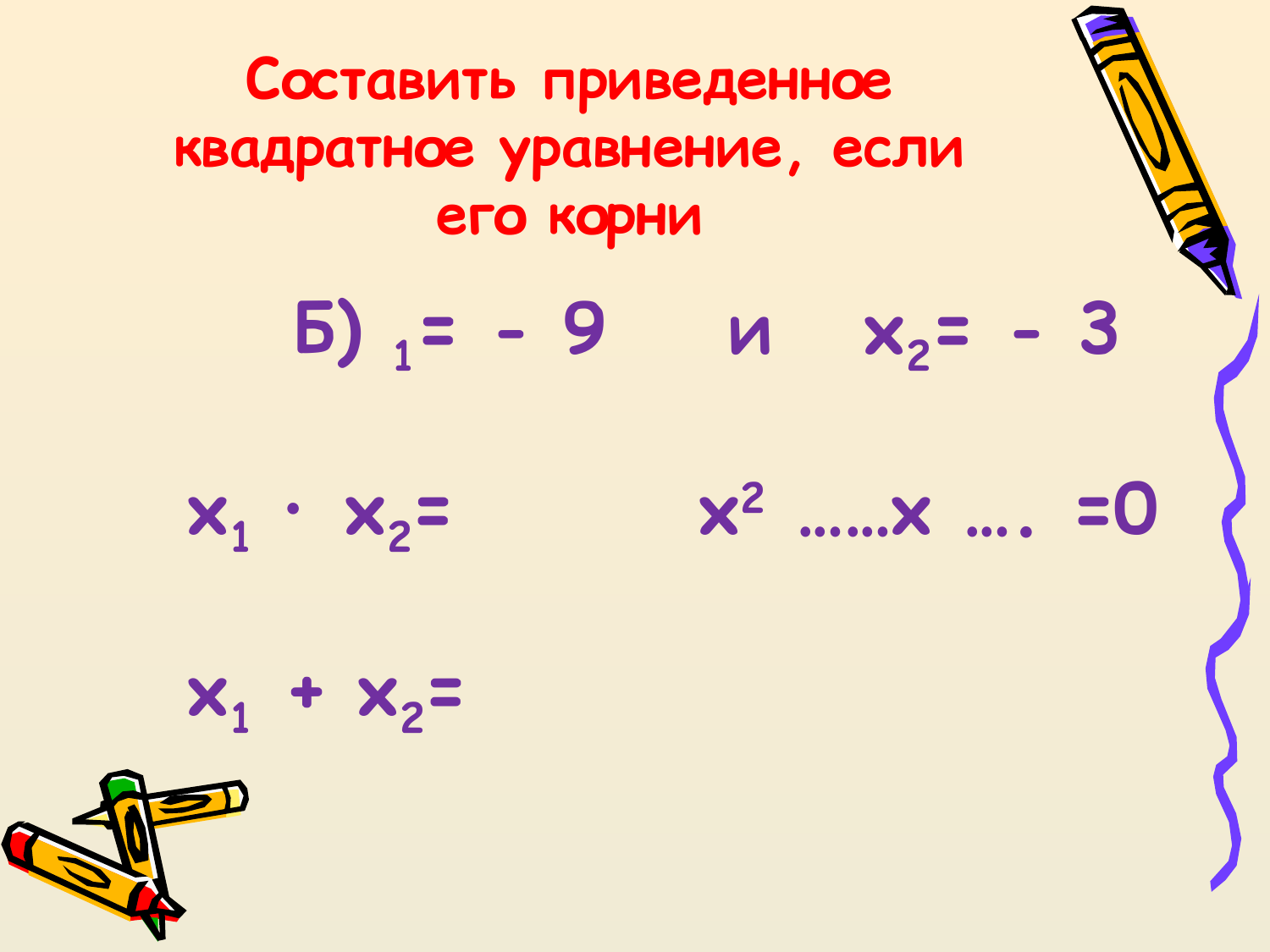

Составить приведенное квадратное уравнение, если его корни
Б) 1= - 9    и   х2= - 3

х1 ∙ х2=        х2 ……х …. =0

х1 + х2=